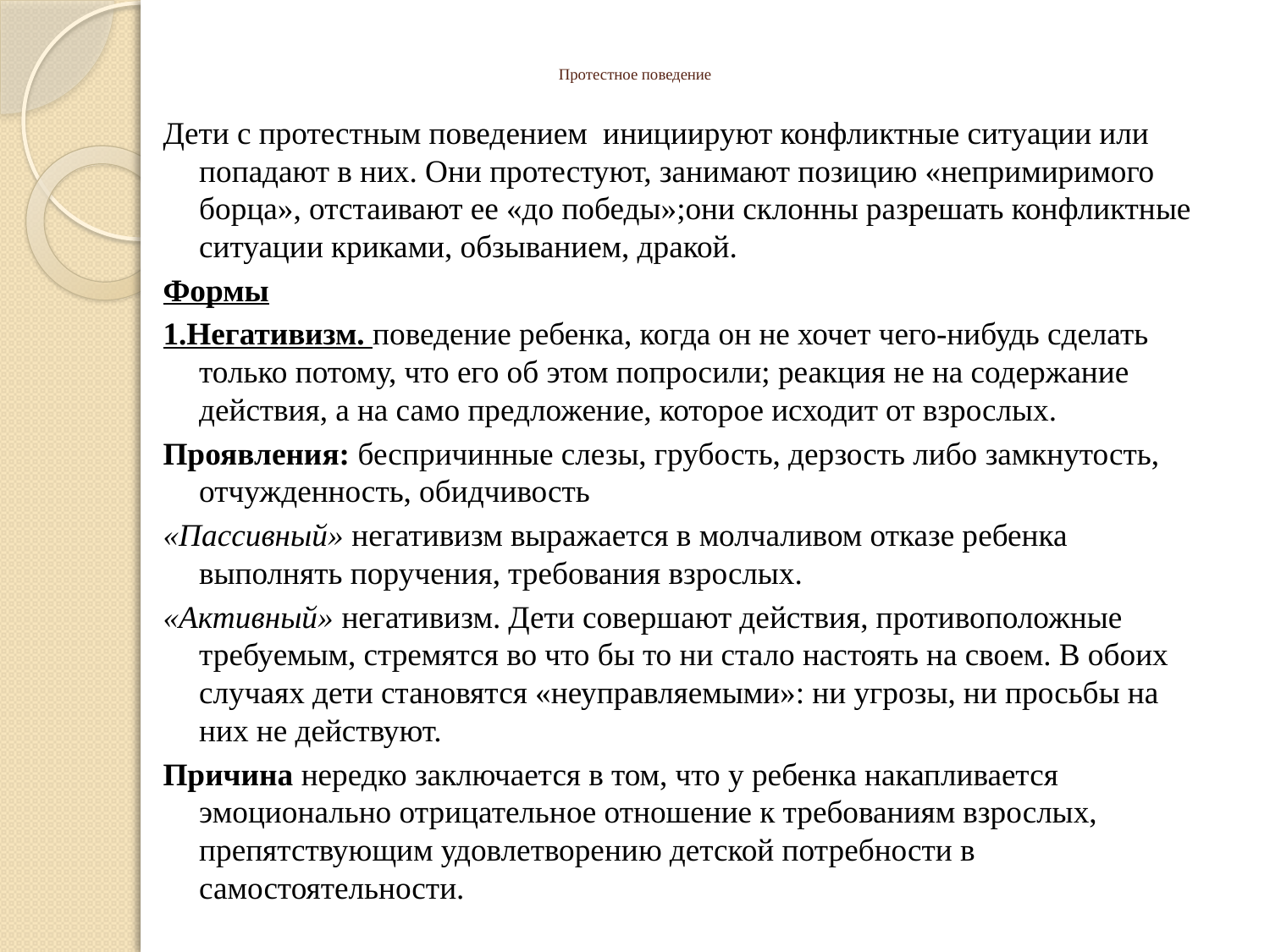

# Протестное поведение
Дети с протестным поведением  инициируют конфликтные ситуации или попадают в них. Они протестуют, занимают позицию «непримиримого борца», отстаивают ее «до победы»;они склонны разрешать конфликтные ситуации криками, обзыванием, дракой.
Формы
1.Негативизм. поведение ребенка, когда он не хочет чего-нибудь сделать только потому, что его об этом попросили; реакция не на содержание действия, а на само предложение, которое исходит от взрослых.
Проявления: беспричинные слезы, грубость, дерзость либо замкнутость, отчужденность, обидчивость
«Пассивный» негативизм выражается в молчаливом отказе ребенка выполнять поручения, требования взрослых.
«Активный» негативизм. Дети совершают действия, противоположные требуемым, стремятся во что бы то ни стало настоять на своем. В обоих случаях дети становятся «неуправляемыми»: ни угрозы, ни просьбы на них не действуют.
Причина нередко заключается в том, что у ребенка накапливается эмоционально отрицательное отношение к требованиям взрослых, препятствующим удовлетворению детской потребности в самостоятельности.